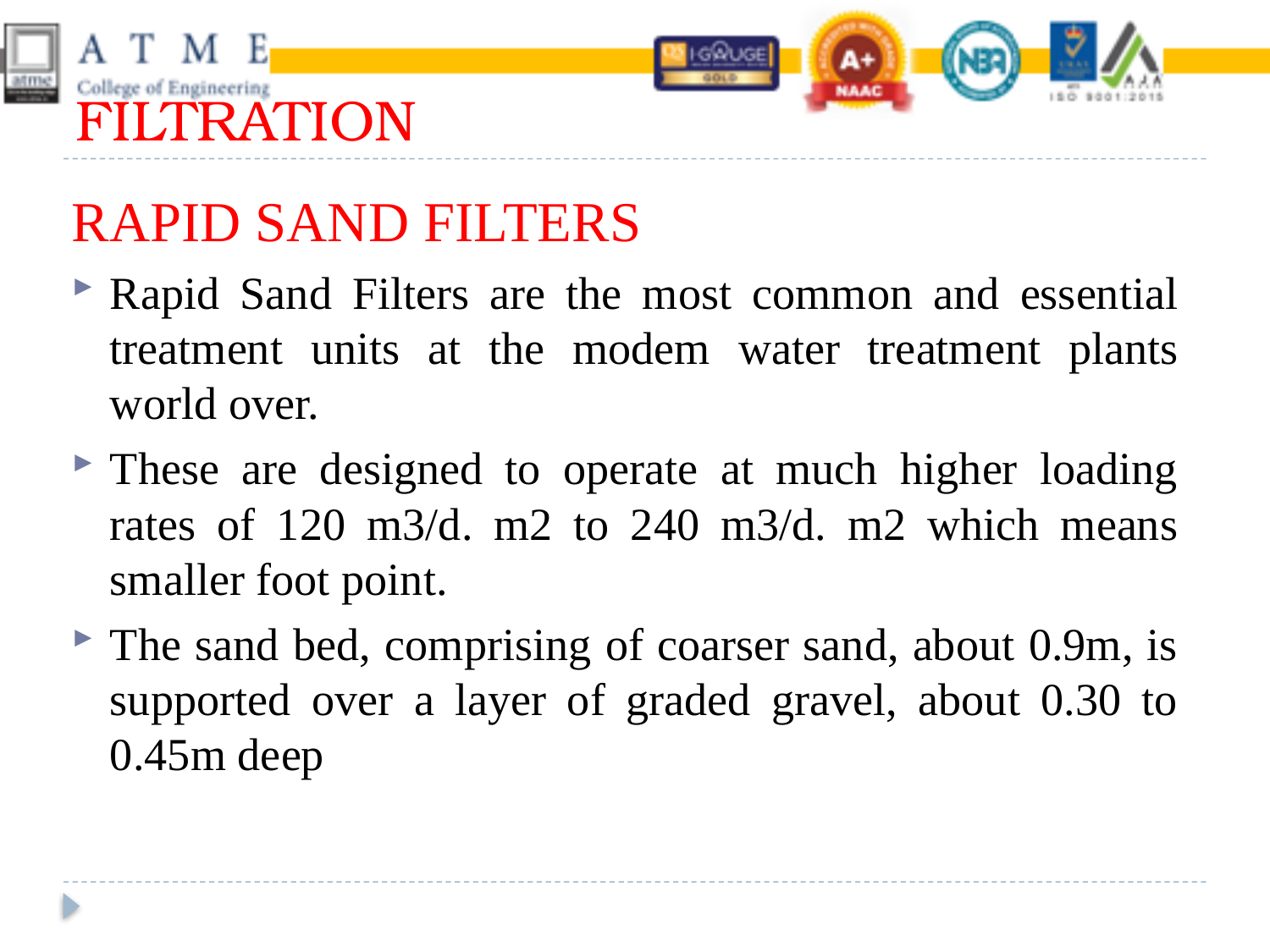

# FILTRATION
RAPID SAND FILTERS
Rapid Sand Filters are the most common and essential treatment units at the modem water treatment plants world over.
These are designed to operate at much higher loading rates of 120 m3/d. m2 to 240 m3/d. m2 which means smaller foot point.
The sand bed, comprising of coarser sand, about 0.9m, is supported over a layer of graded gravel, about 0.30 to 0.45m deep